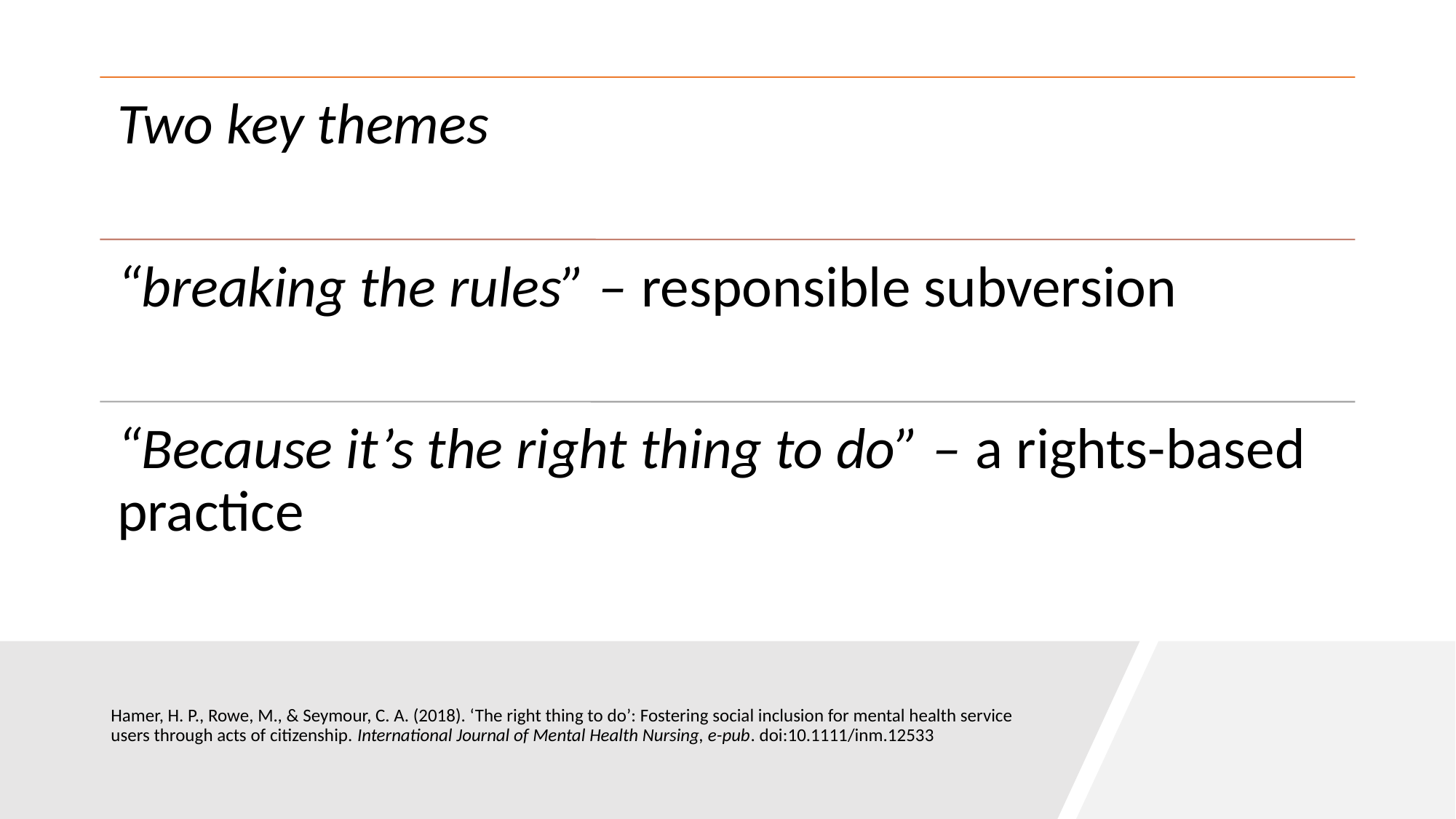

Two key themes
“breaking the rules” – responsible subversion
“Because it’s the right thing to do” – a rights-based practice

# Hamer, H. P., Rowe, M., & Seymour, C. A. (2018). ‘The right thing to do’: Fostering social inclusion for mental health service users through acts of citizenship. International Journal of Mental Health Nursing, e-pub. doi:10.1111/inm.12533